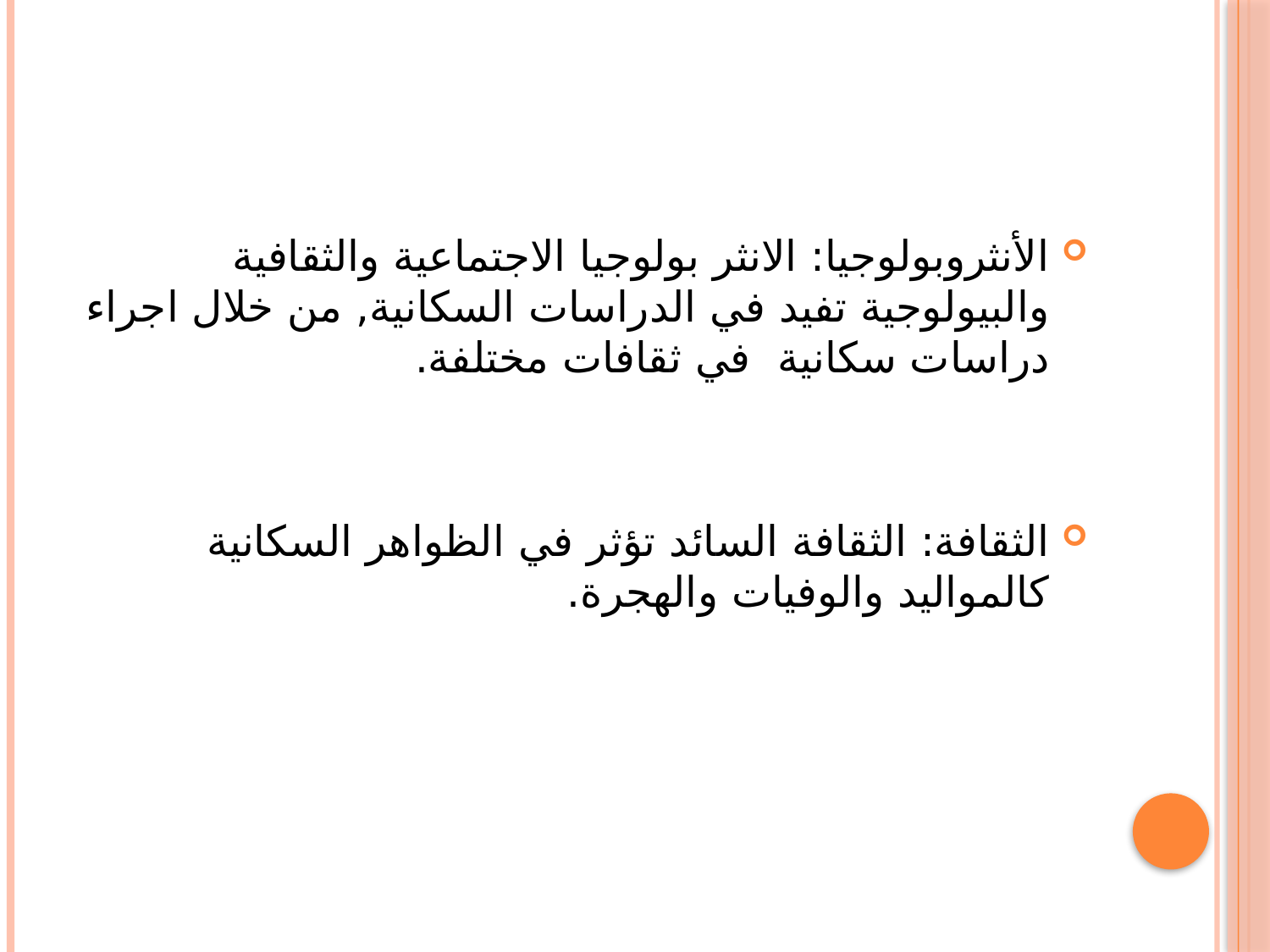

#
الأنثروبولوجيا: الانثر بولوجيا الاجتماعية والثقافية والبيولوجية تفيد في الدراسات السكانية, من خلال اجراء دراسات سكانية  في ثقافات مختلفة.

الثقافة: الثقافة السائد تؤثر في الظواهر السكانية كالمواليد والوفيات والهجرة.